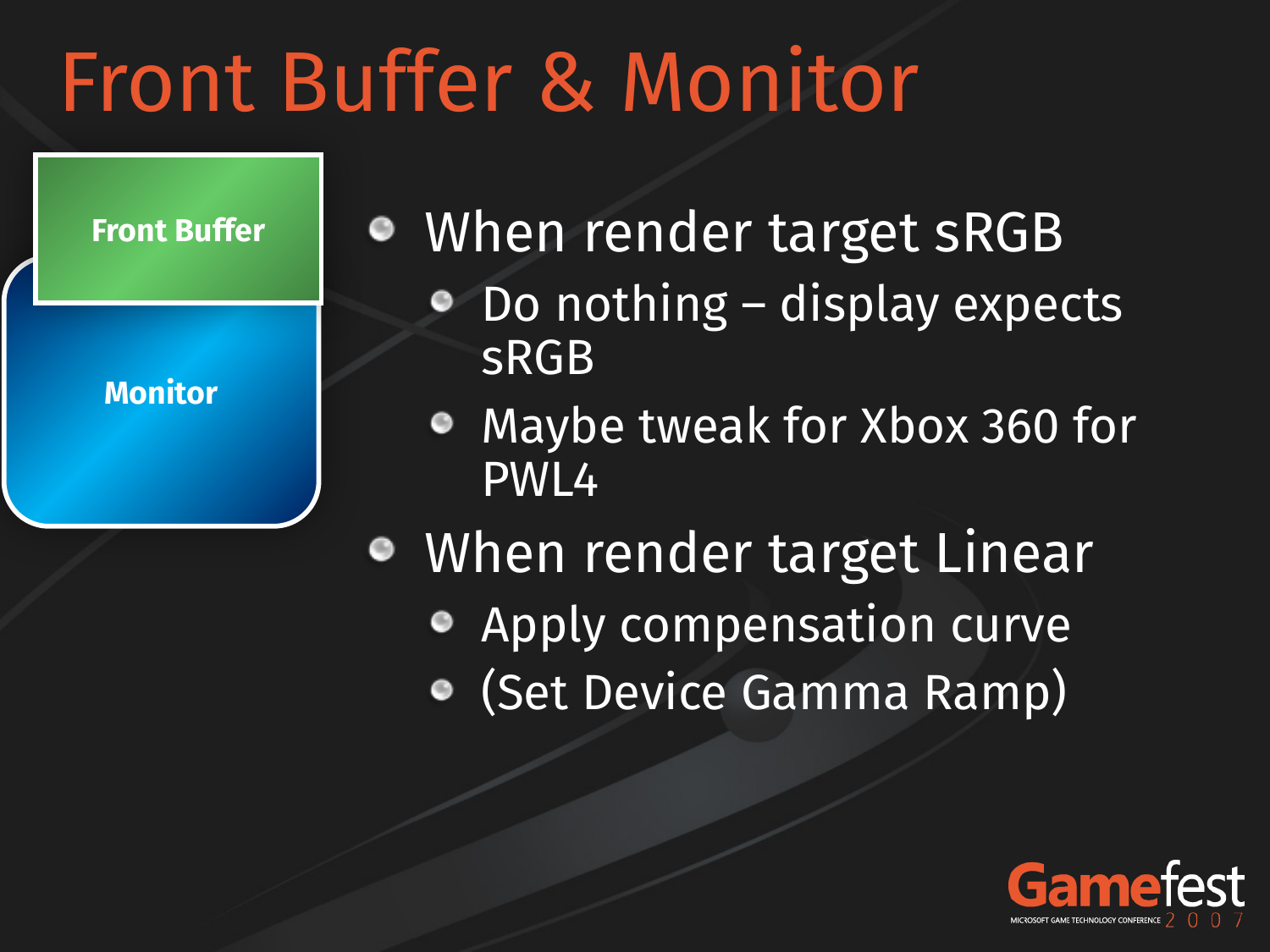

# Front Buffer & Monitor
Front Buffer
When render target sRGB
Do nothing – display expects sRGB
Maybe tweak for Xbox 360 for PWL4
When render target Linear
Apply compensation curve
(Set Device Gamma Ramp)
Monitor